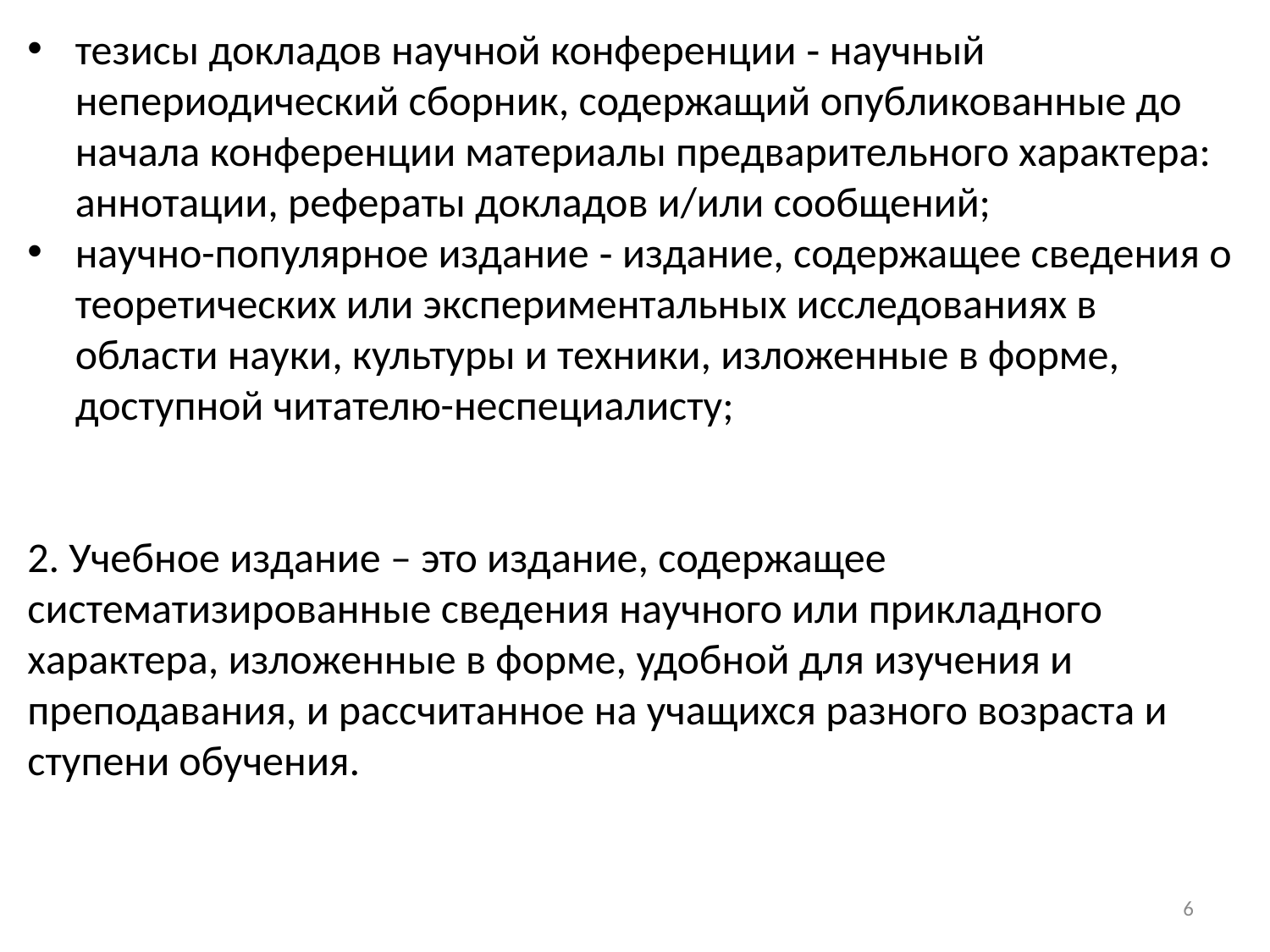

тезисы докладов научной конференции ‑ научный непериодический сборник, содержащий опубликованные до начала конференции материалы предварительного характера: аннотации, рефераты докладов и/или сообщений;
научно-популярное издание ‑ издание, содержащее сведения о теоретических или экспериментальных исследованиях в области науки, культуры и техники, изложенные в форме, доступной читателю-неспециалисту;

2. Учебное издание – это издание, содержащее систематизированные сведения научного или прикладного характера, изложенные в форме, удобной для изучения и преподавания, и рассчитанное на учащихся разного возраста и ступени обучения.
6